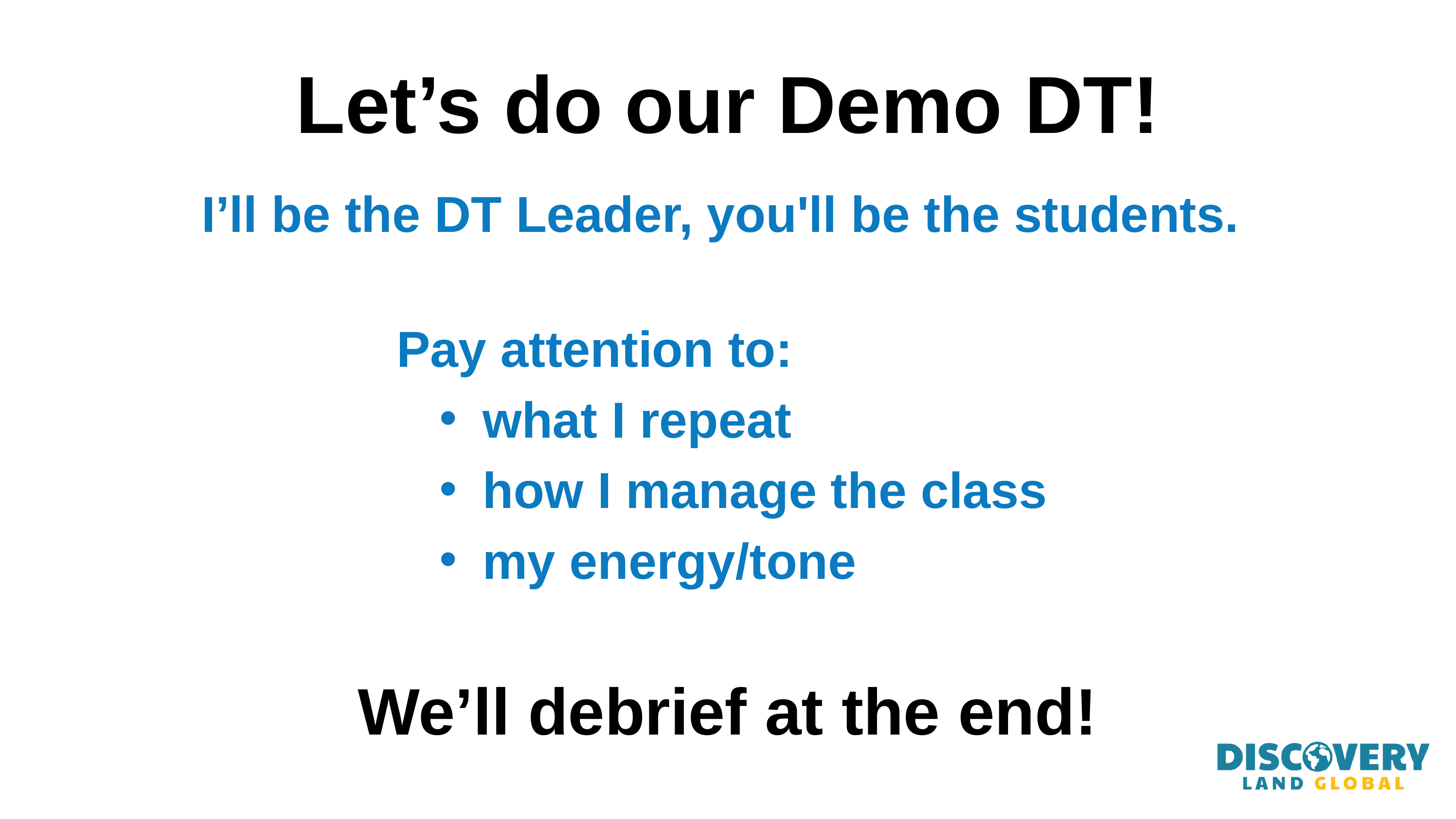

Let’s do our Demo DT!

I’ll be the DT Leader, you'll be the students.

We’ll debrief at the end!
Pay attention to:
what I repeat
how I manage the class
my energy/tone